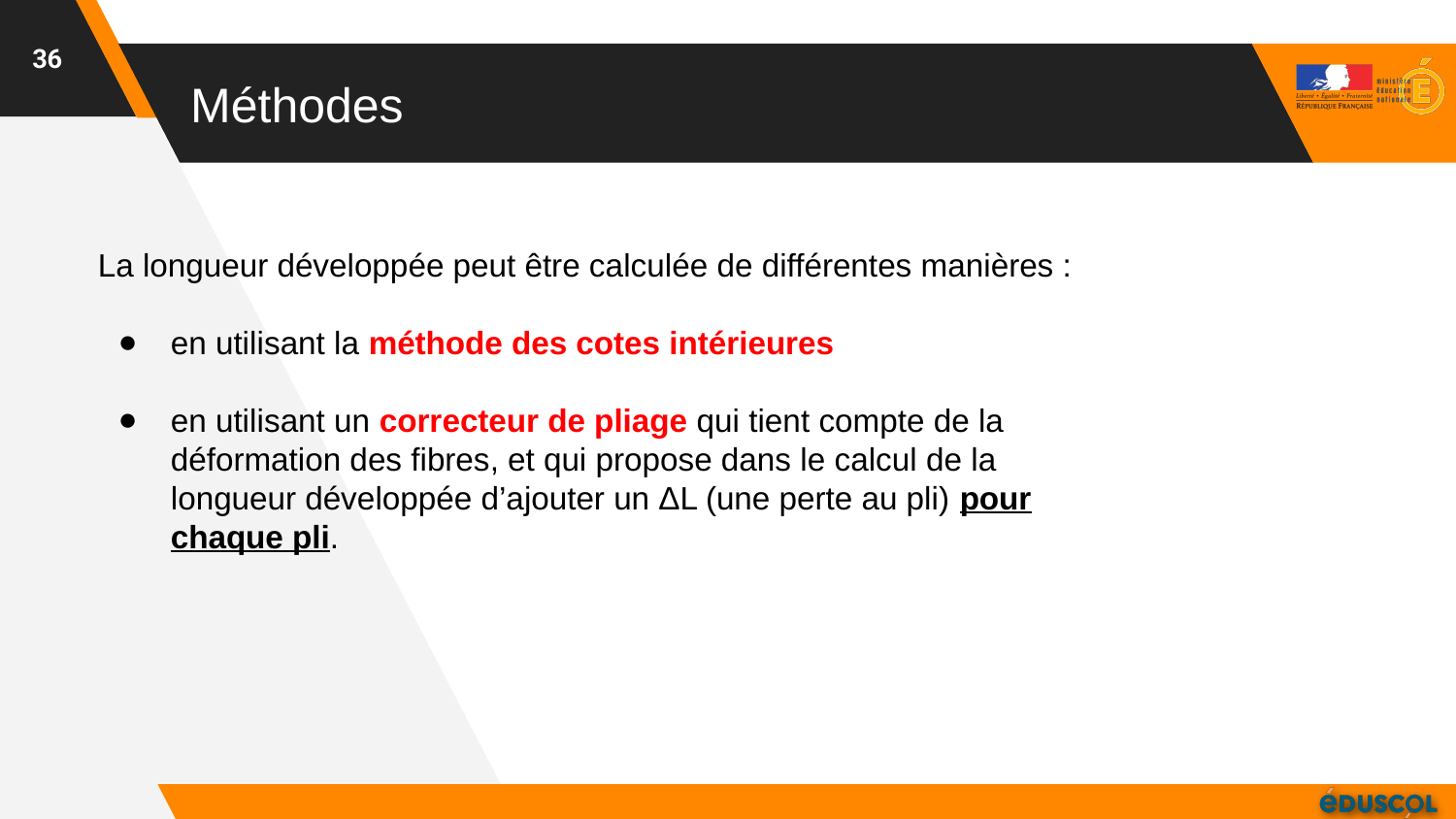

36
# Méthodes
La longueur développée peut être calculée de différentes manières :

en utilisant la méthode des cotes intérieures

en utilisant un correcteur de pliage qui tient compte de la déformation des fibres, et qui propose dans le calcul de la longueur développée d’ajouter un ΔL (une perte au pli) pour chaque pli.